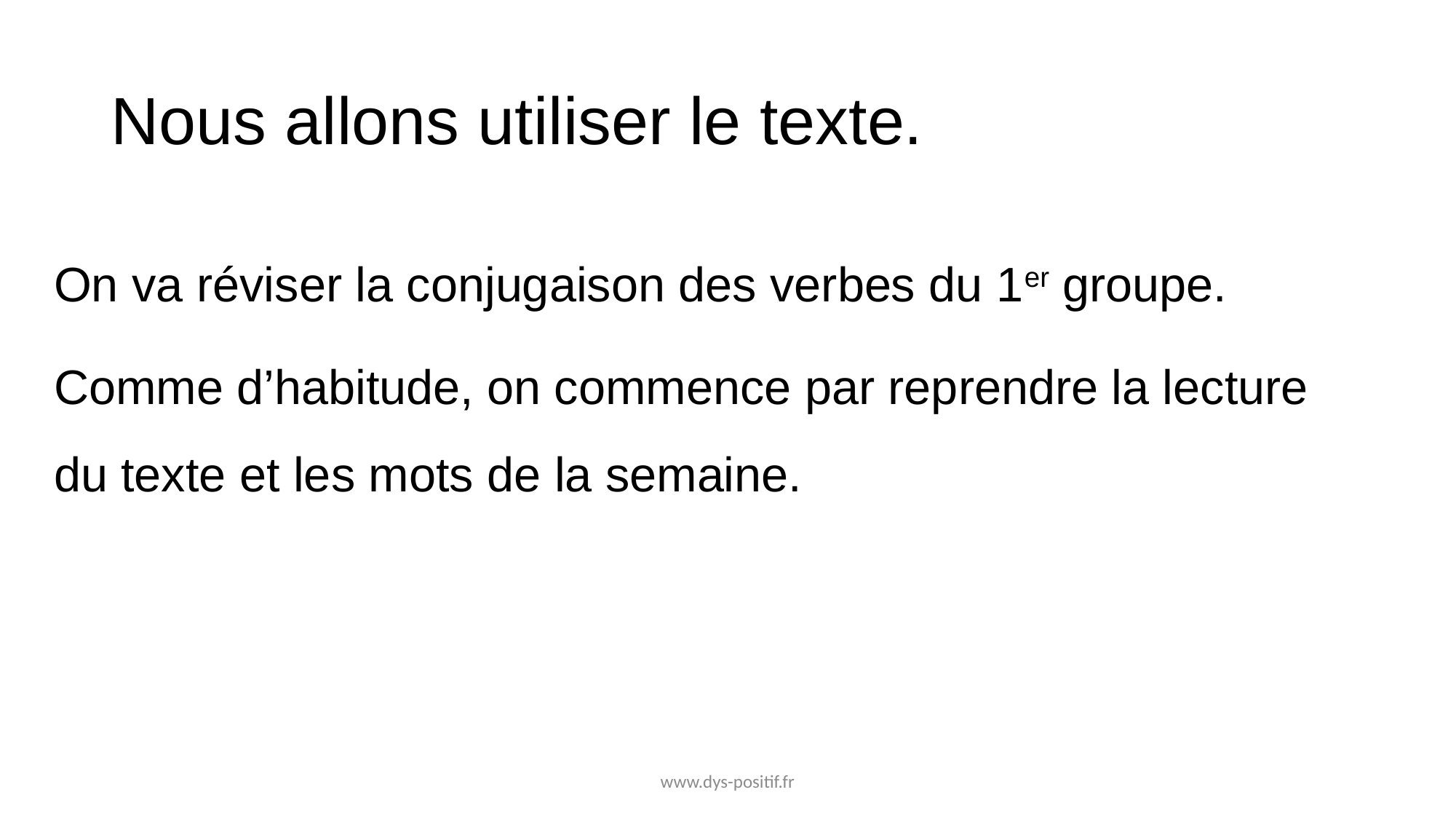

# Nous allons utiliser le texte.
On va réviser la conjugaison des verbes du 1er groupe.
Comme d’habitude, on commence par reprendre la lecture du texte et les mots de la semaine.

www.dys-positif.fr